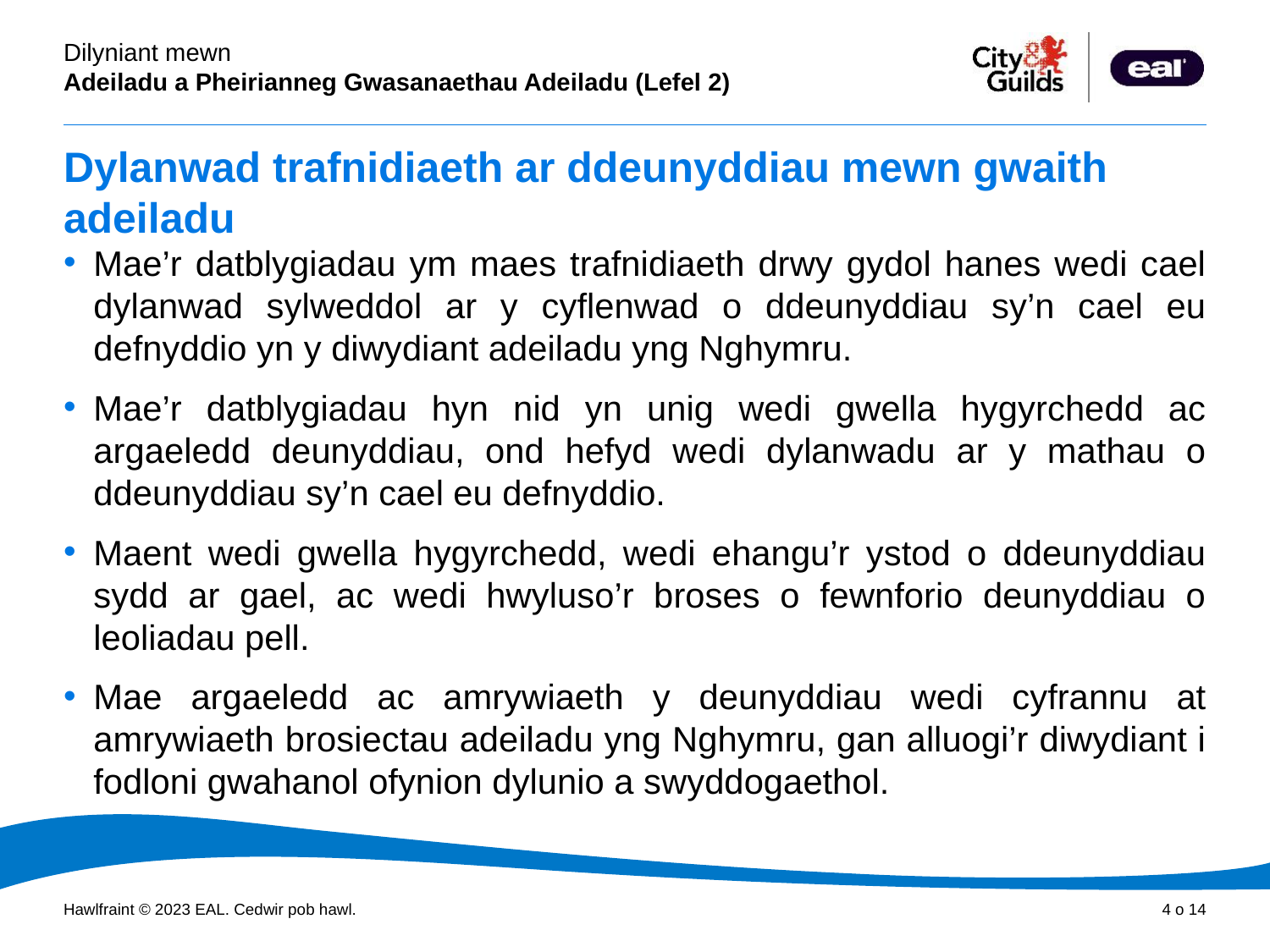

# Dylanwad trafnidiaeth ar ddeunyddiau mewn gwaith adeiladu
Mae’r datblygiadau ym maes trafnidiaeth drwy gydol hanes wedi cael dylanwad sylweddol ar y cyflenwad o ddeunyddiau sy’n cael eu defnyddio yn y diwydiant adeiladu yng Nghymru.
Mae’r datblygiadau hyn nid yn unig wedi gwella hygyrchedd ac argaeledd deunyddiau, ond hefyd wedi dylanwadu ar y mathau o ddeunyddiau sy’n cael eu defnyddio.
Maent wedi gwella hygyrchedd, wedi ehangu’r ystod o ddeunyddiau sydd ar gael, ac wedi hwyluso’r broses o fewnforio deunyddiau o leoliadau pell.
Mae argaeledd ac amrywiaeth y deunyddiau wedi cyfrannu at amrywiaeth brosiectau adeiladu yng Nghymru, gan alluogi’r diwydiant i fodloni gwahanol ofynion dylunio a swyddogaethol.